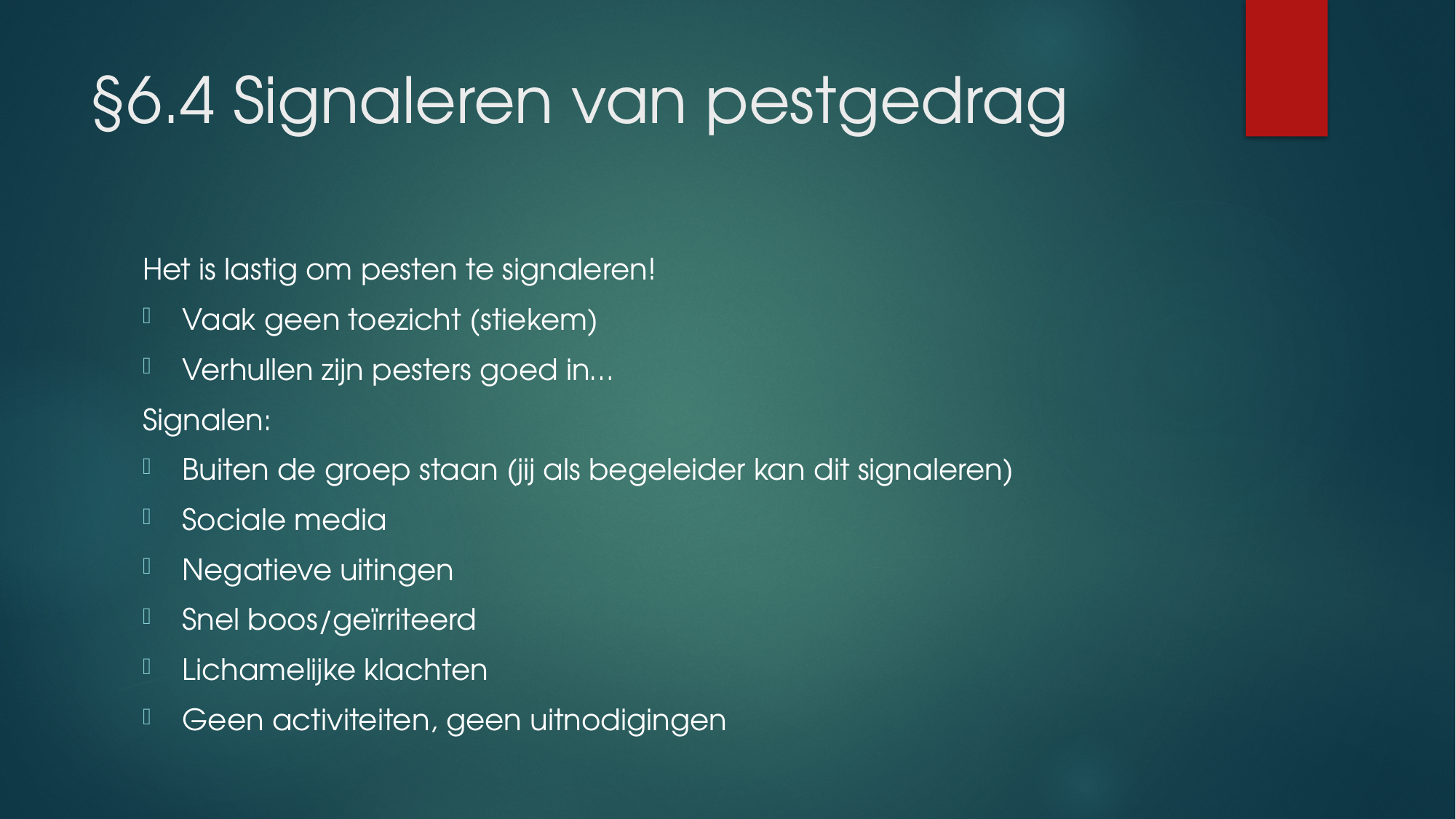

# §6.4 Signaleren van pestgedrag
Het is lastig om pesten te signaleren!
Vaak geen toezicht (stiekem)
Verhullen zijn pesters goed in…
Signalen:
Buiten de groep staan (jij als begeleider kan dit signaleren)
Sociale media
Negatieve uitingen
Snel boos/geïrriteerd
Lichamelijke klachten
Geen activiteiten, geen uitnodigingen